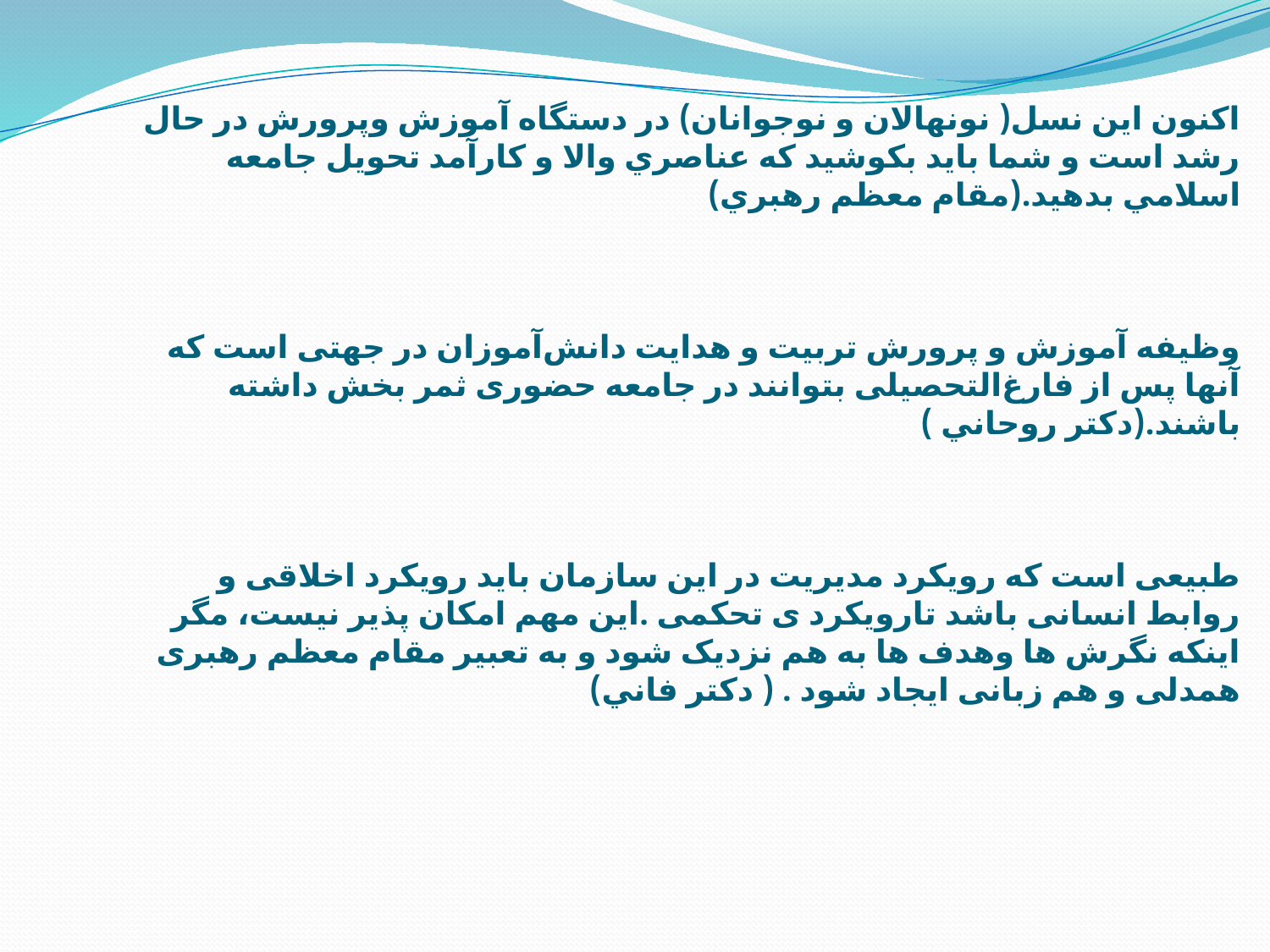

# اكنون اين نسل( نونهالان و نوجوانان) در دستگاه آموزش وپرورش در حال رشد است و شما بايد بكوشيد كه عناصري والا و كارآمد تحويل جامعه اسلامي بدهيد.(مقام معظم رهبري) وظیفه آموزش و پرورش تربیت و هدایت دانش‌آموزان در جهتی است که آنها پس از فارغ‌التحصیلی بتوانند در جامعه حضوری ثمر بخش داشته باشند.(دكتر روحاني ) طبیعی است که رویکرد مدیریت در این سازمان باید رویکرد اخلاقی و روابط انسانی باشد تارویکرد ی تحکمی .این مهم امکان پذیر نیست، مگر اینکه نگرش ها وهدف ها به هم نزدیک شود و به تعبیر مقام معظم رهبری همدلی و هم زبانی ایجاد شود . ( دكتر فاني)